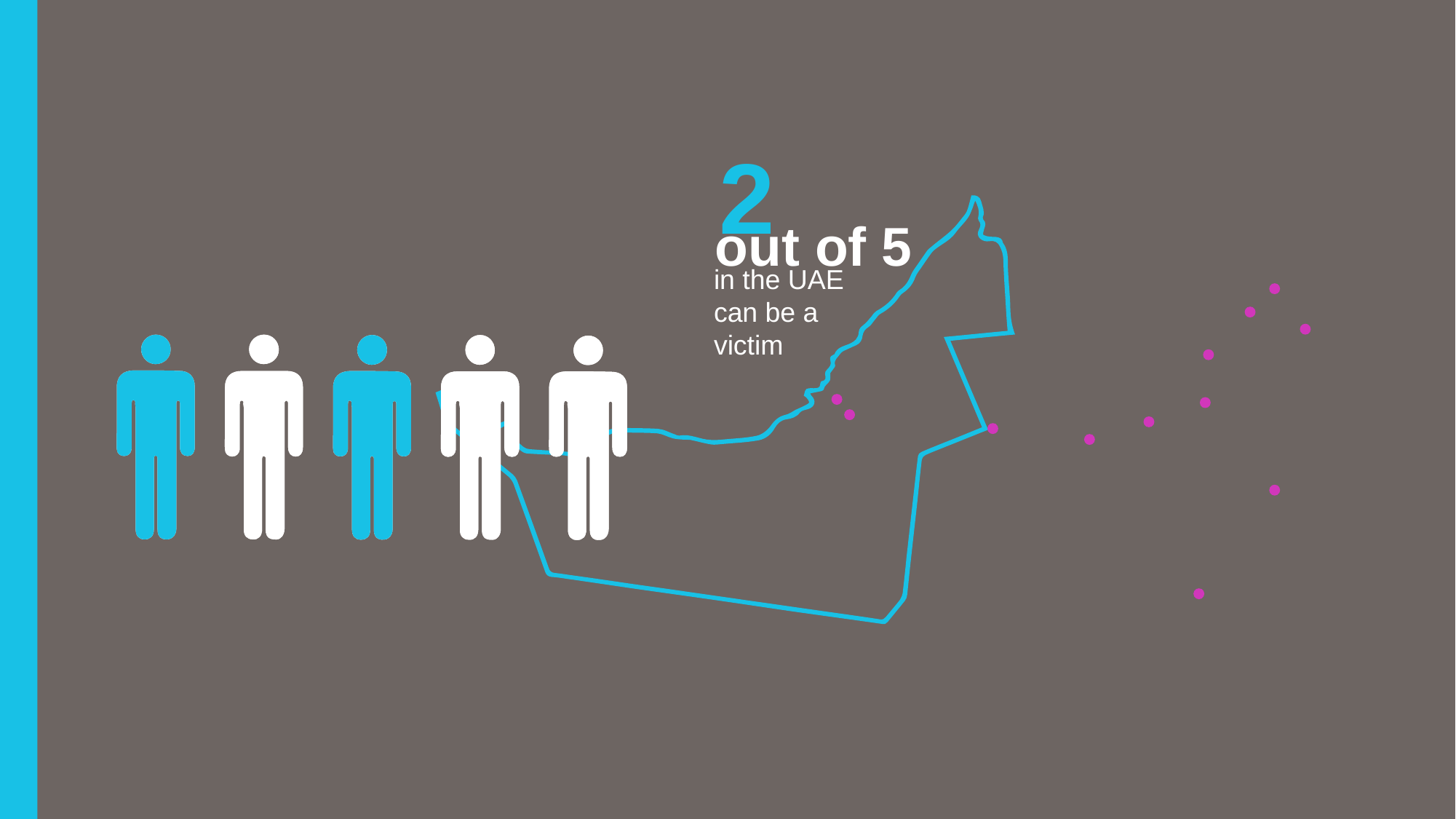

2

out of 5
in the UAE
can be a
victim